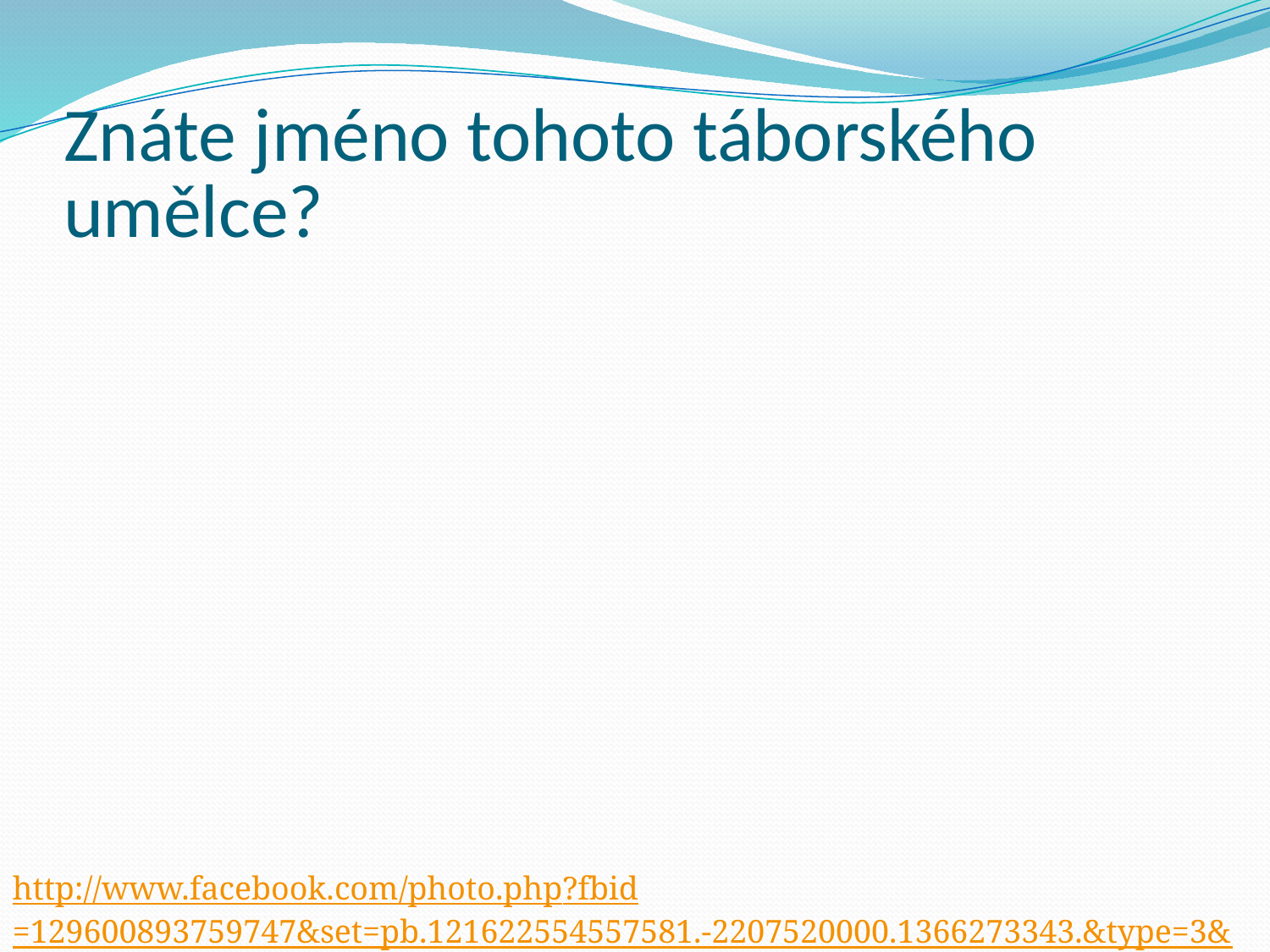

# Znáte jméno tohoto táborského umělce?

http://www.facebook.com/photo.php?fbid=129600893759747&set=pb.121622554557581.-2207520000.1366273343.&type=3&theater